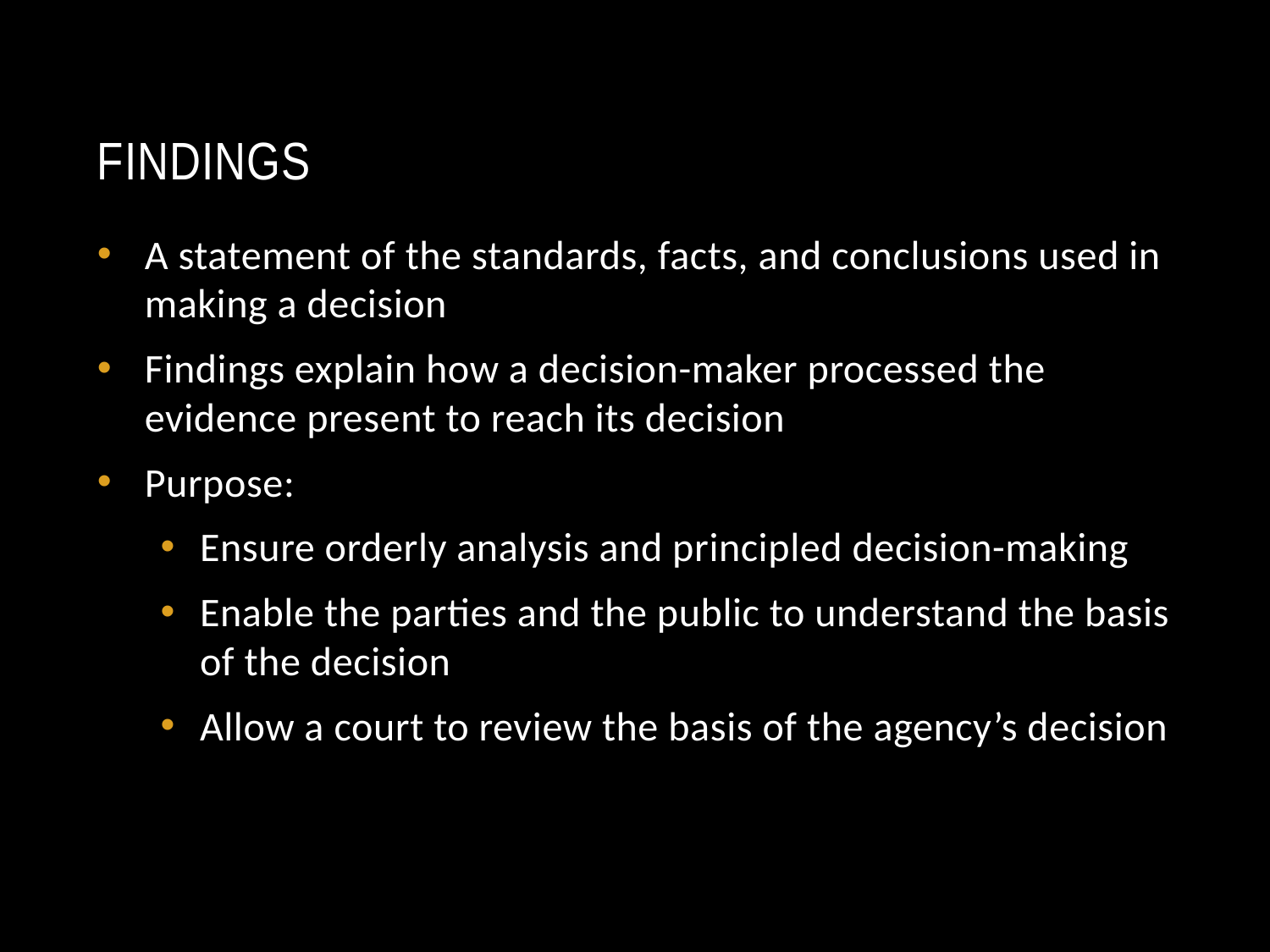

# FINDINGS
A statement of the standards, facts, and conclusions used in making a decision
Findings explain how a decision-maker processed the evidence present to reach its decision
Purpose:
Ensure orderly analysis and principled decision-making
Enable the parties and the public to understand the basis of the decision
Allow a court to review the basis of the agency’s decision